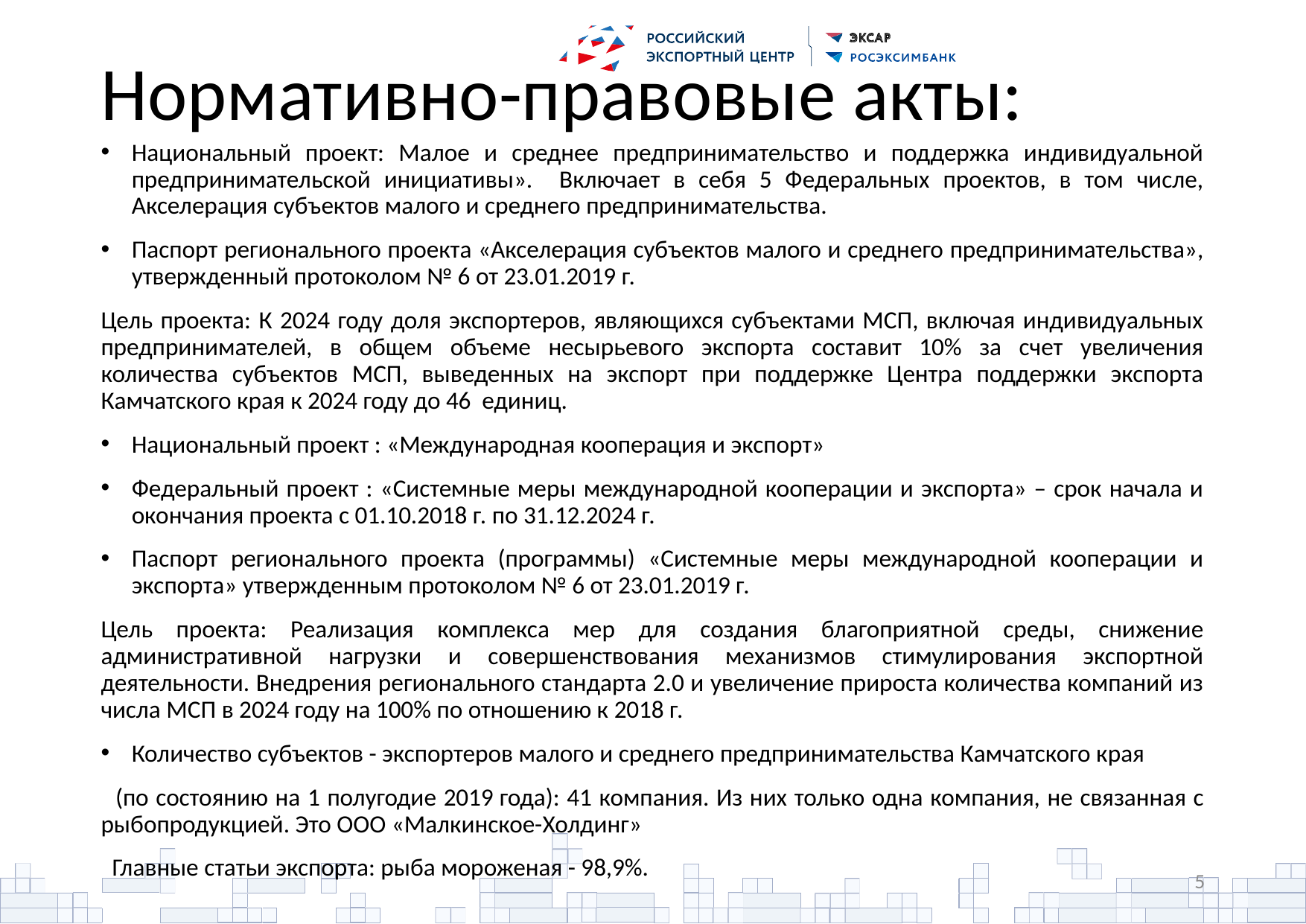

# Нормативно-правовые акты:
Национальный проект: Малое и среднее предпринимательство и поддержка индивидуальной предпринимательской инициативы».  Включает в себя 5 Федеральных проектов, в том числе, Акселерация субъектов малого и среднего предпринимательства.
Паспорт регионального проекта «Акселерация субъектов малого и среднего предпринимательства», утвержденный протоколом № 6 от 23.01.2019 г.
Цель проекта: К 2024 году доля экспортеров, являющихся субъектами МСП, включая индивидуальных предпринимателей, в общем объеме несырьевого экспорта составит 10% за счет увеличения количества субъектов МСП, выведенных на экспорт при поддержке Центра поддержки экспорта Камчатского края к 2024 году до 46  единиц.
Национальный проект : «Международная кооперация и экспорт»
Федеральный проект : «Системные меры международной кооперации и экспорта» – срок начала и окончания проекта с 01.10.2018 г. по 31.12.2024 г.
Паспорт регионального проекта (программы) «Системные меры международной кооперации и экспорта» утвержденным протоколом № 6 от 23.01.2019 г.
Цель проекта: Реализация комплекса мер для создания благоприятной среды, снижение административной нагрузки и совершенствования механизмов стимулирования экспортной деятельности. Внедрения регионального стандарта 2.0 и увеличение прироста количества компаний из числа МСП в 2024 году на 100% по отношению к 2018 г.
Количество субъектов - экспортеров малого и среднего предпринимательства Камчатского края
  (по состоянию на 1 полугодие 2019 года): 41 компания. Из них только одна компания, не связанная с рыбопродукцией. Это ООО «Малкинское-Холдинг»
  Главные статьи экспорта: рыба мороженая - 98,9%.
5